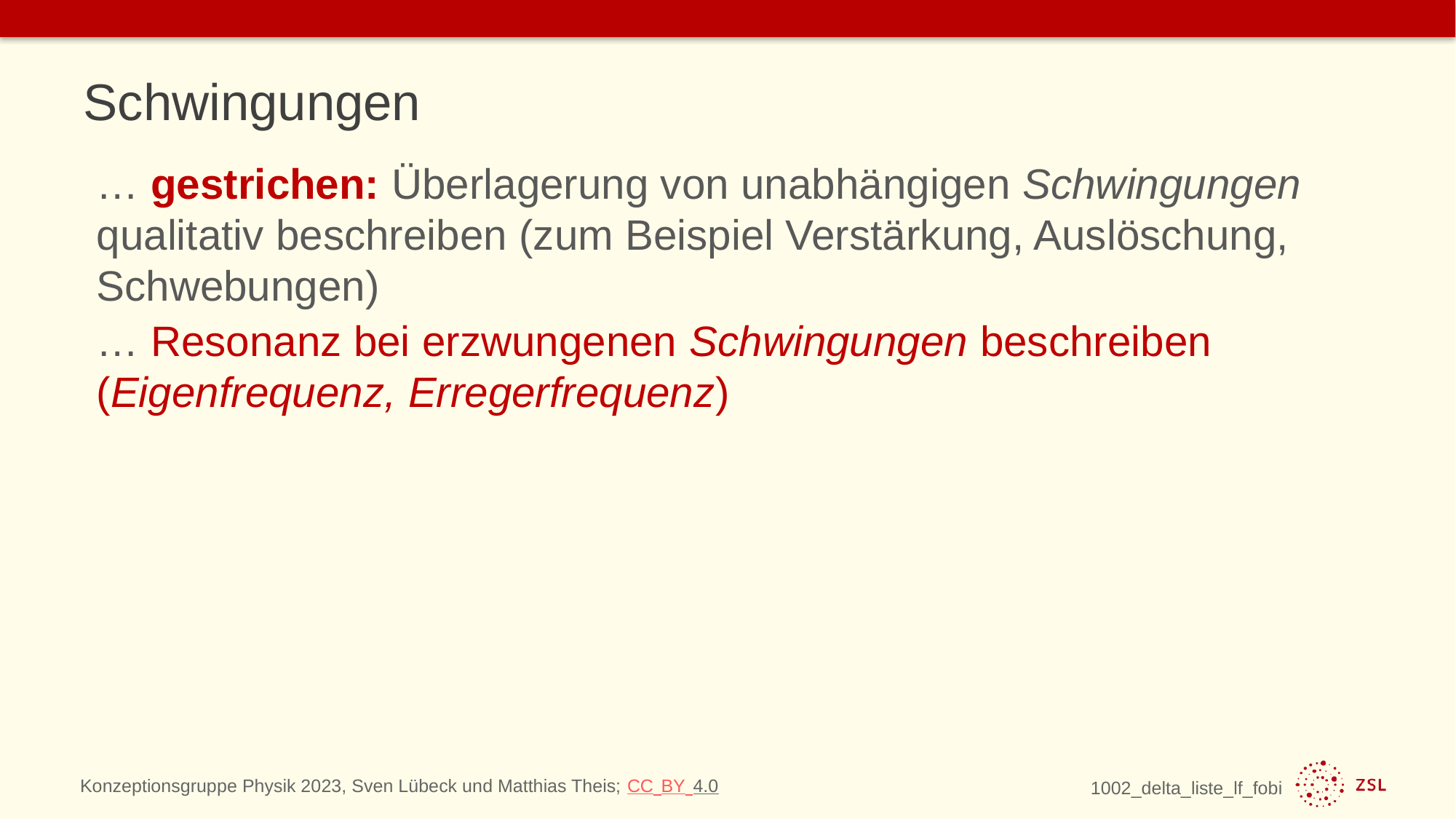

# Schwingungen
… gestrichen: Überlagerung von unabhängigen Schwingungen qualitativ beschreiben (zum Beispiel Verstärkung, Auslöschung, Schwebungen)
… Resonanz bei erzwungenen Schwingungen beschreiben (Eigenfrequenz, Erregerfrequenz)